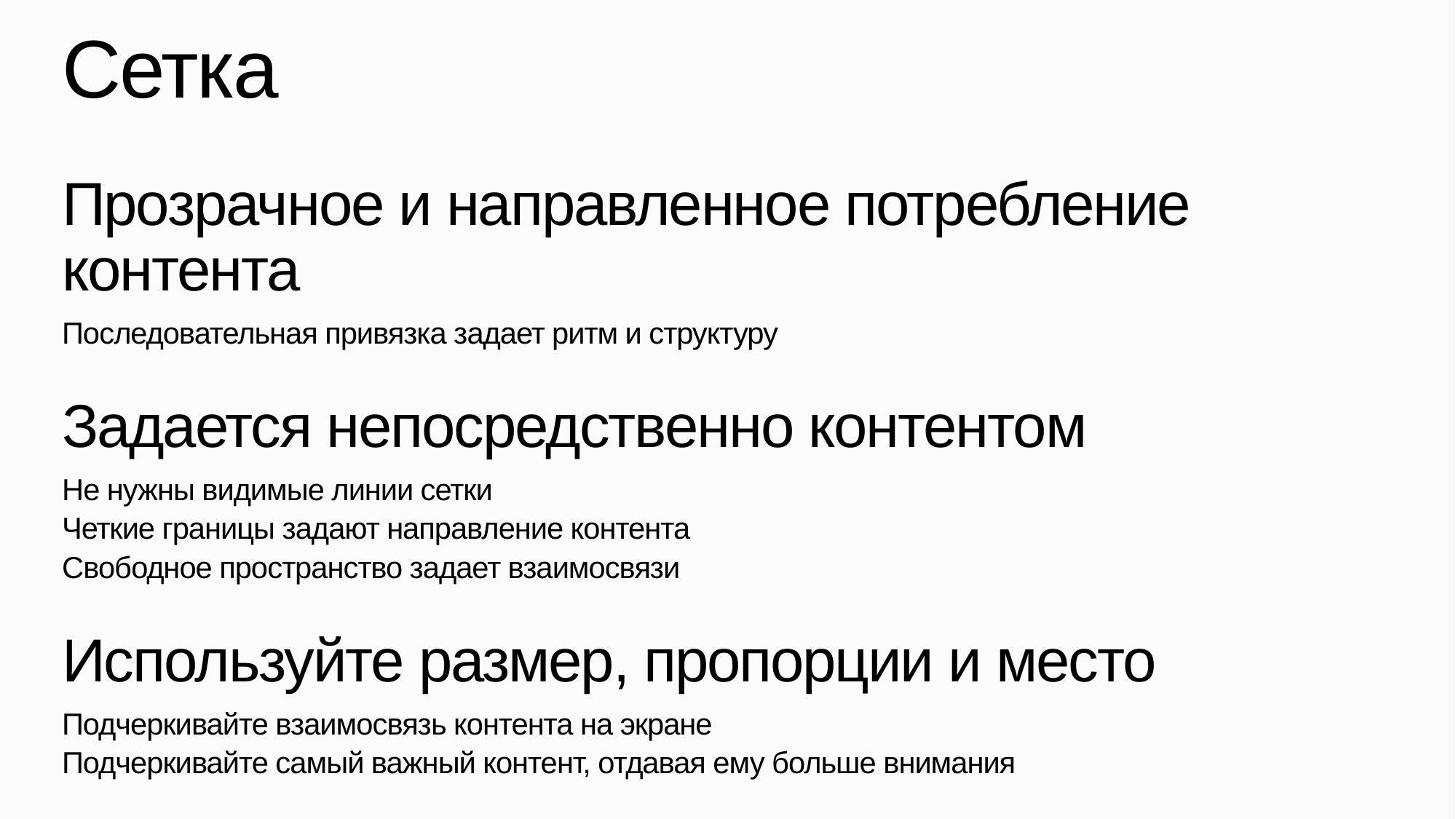

# Сетка
Прозрачное и направленное потребление контента
Последовательная привязка задает ритм и структуру

Задается непосредственно контентом
Не нужны видимые линии сетки
Четкие границы задают направление контента
Свободное пространство задает взаимосвязи

Используйте размер, пропорции и место
Подчеркивайте взаимосвязь контента на экране
Подчеркивайте самый важный контент, отдавая ему больше внимания